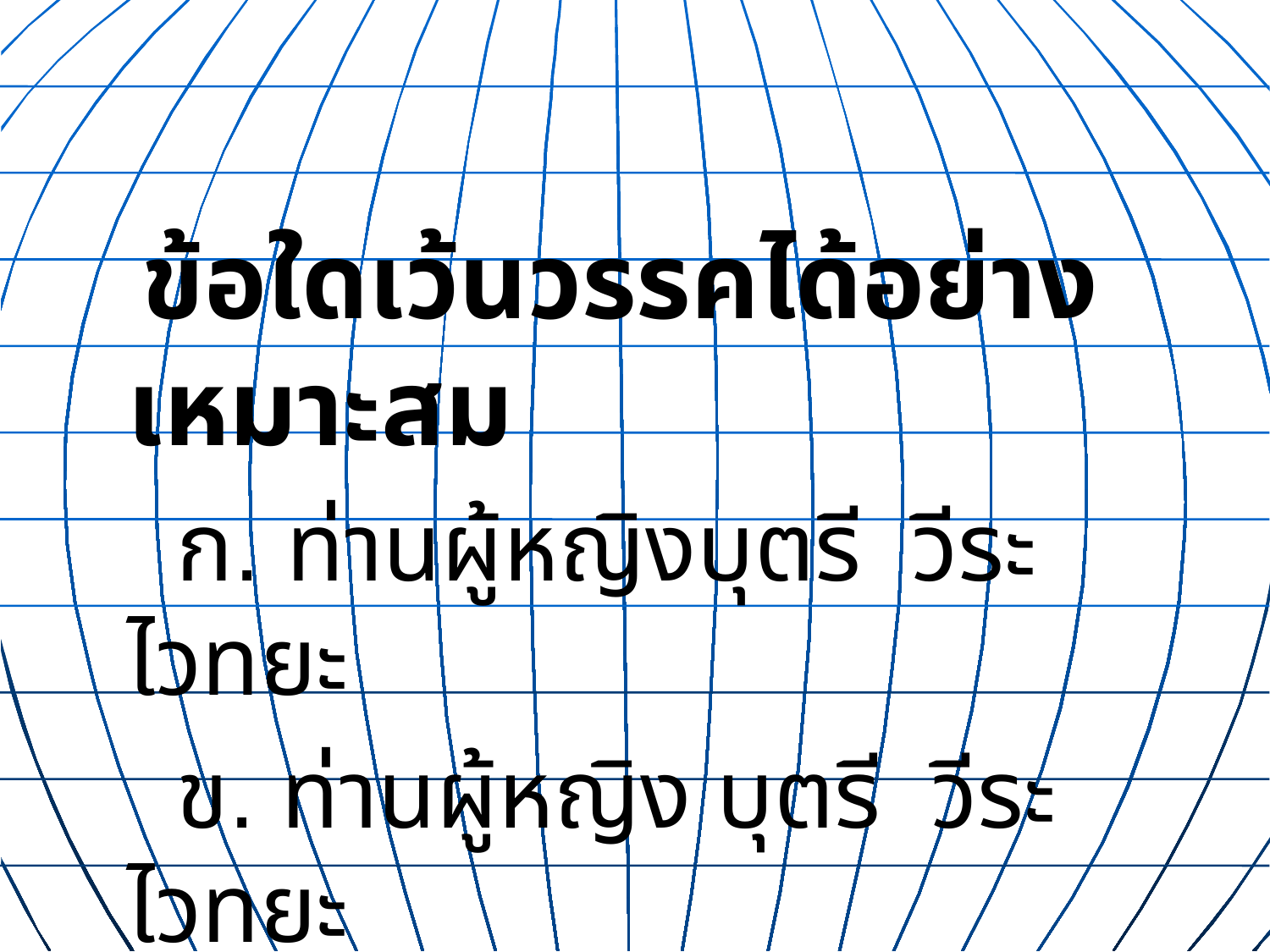

ข้อใดเว้นวรรคได้อย่างเหมาะสม
  ก. ท่านผู้หญิงบุตรี  วีระไวทยะ
  ข. ท่านผู้หญิง บุตรี  วีระไวทยะ